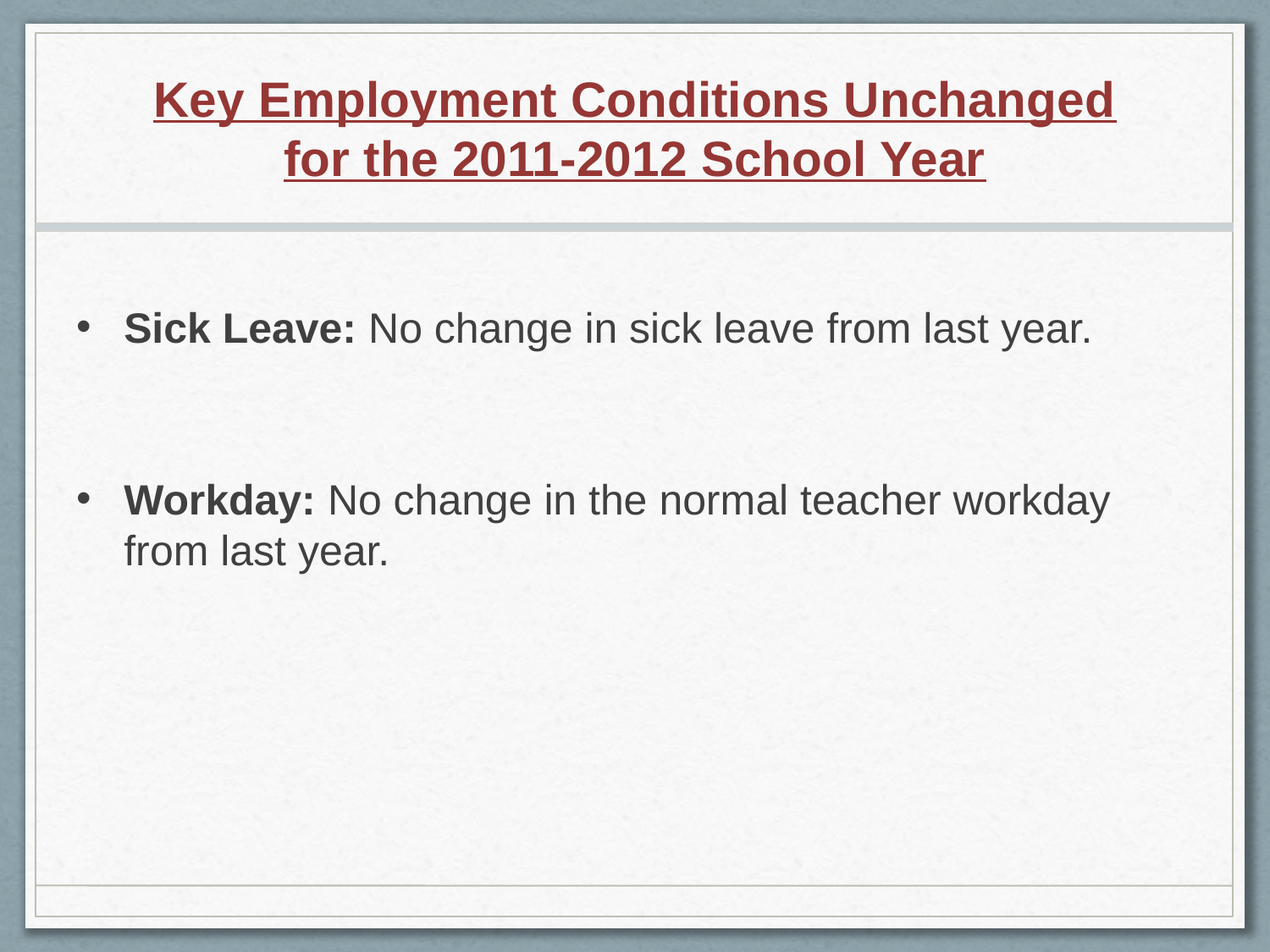

# Key Employment Conditions Unchanged for the 2011-2012 School Year
Sick Leave: No change in sick leave from last year.

Workday: No change in the normal teacher workday from last year.